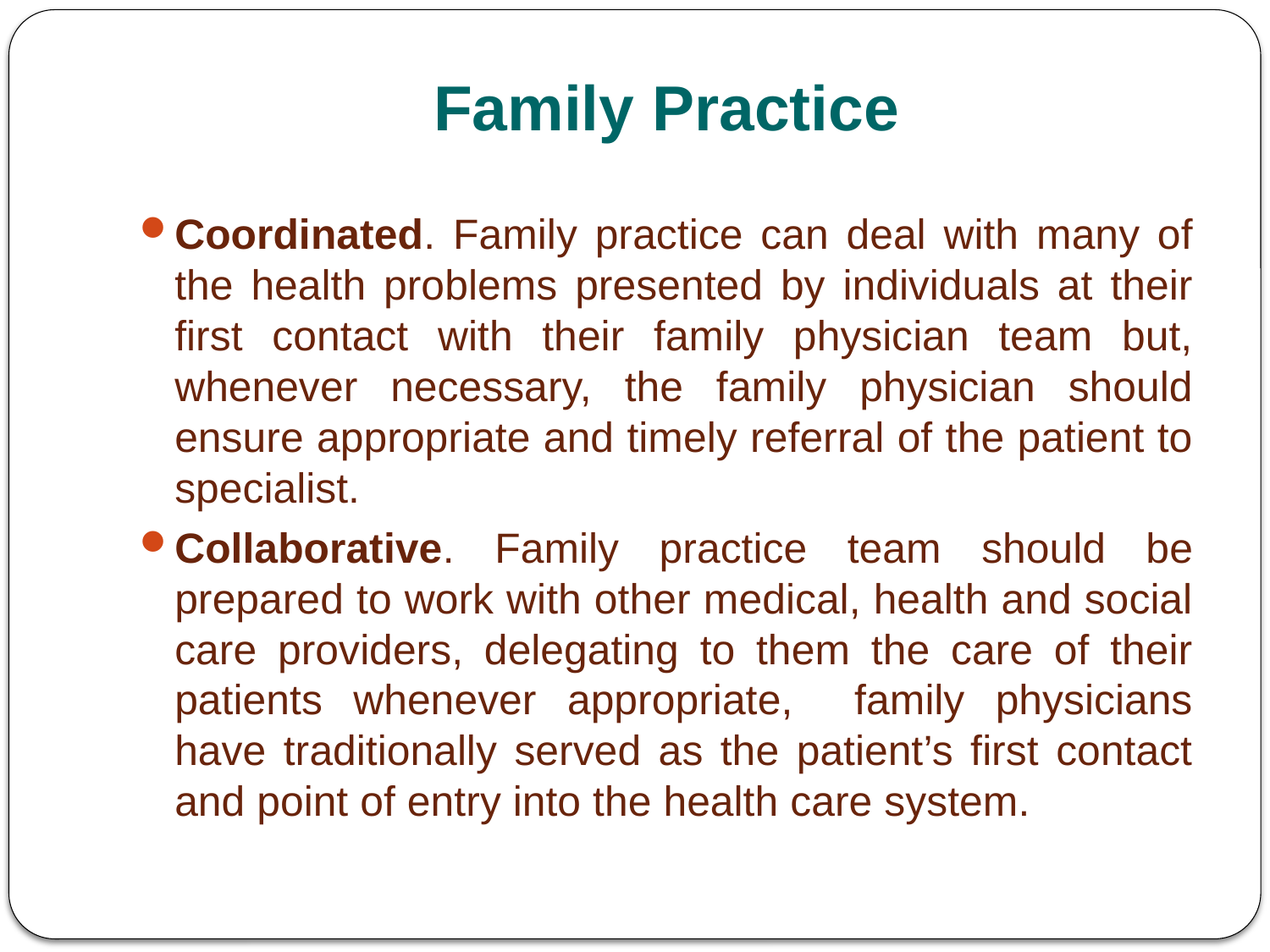

# Family Practice
Coordinated. Family practice can deal with many of the health problems presented by individuals at their first contact with their family physician team but, whenever necessary, the family physician should ensure appropriate and timely referral of the patient to specialist.
Collaborative. Family practice team should be prepared to work with other medical, health and social care providers, delegating to them the care of their patients whenever appropriate,  family physicians have traditionally served as the patient’s first contact and point of entry into the health care system.